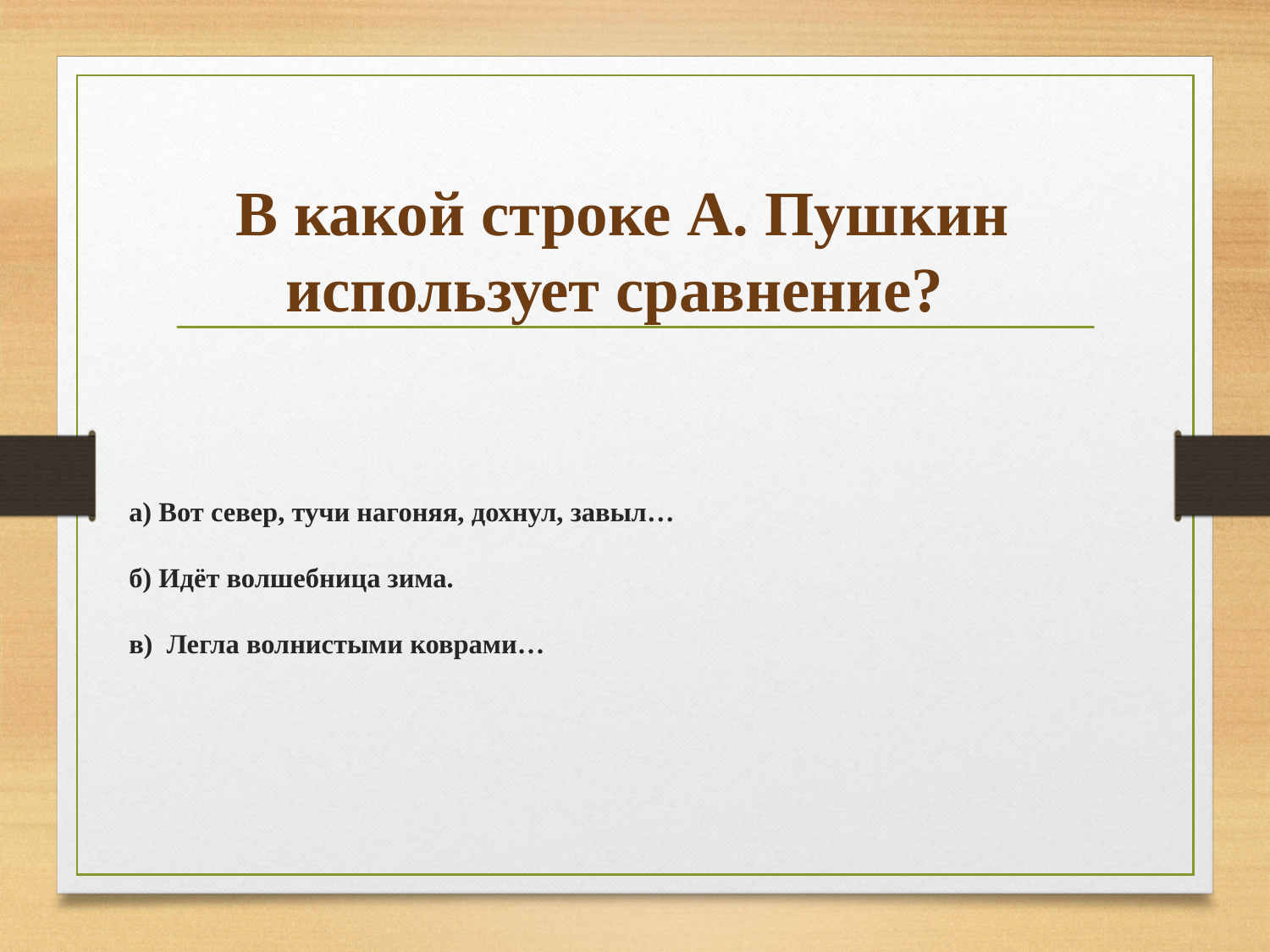

В какой строке А. Пушкин использует сравнение?
# а) Вот север, тучи нагоняя, дохнул, завыл… б) Идёт волшебница зима. в)  Легла волнистыми коврами…